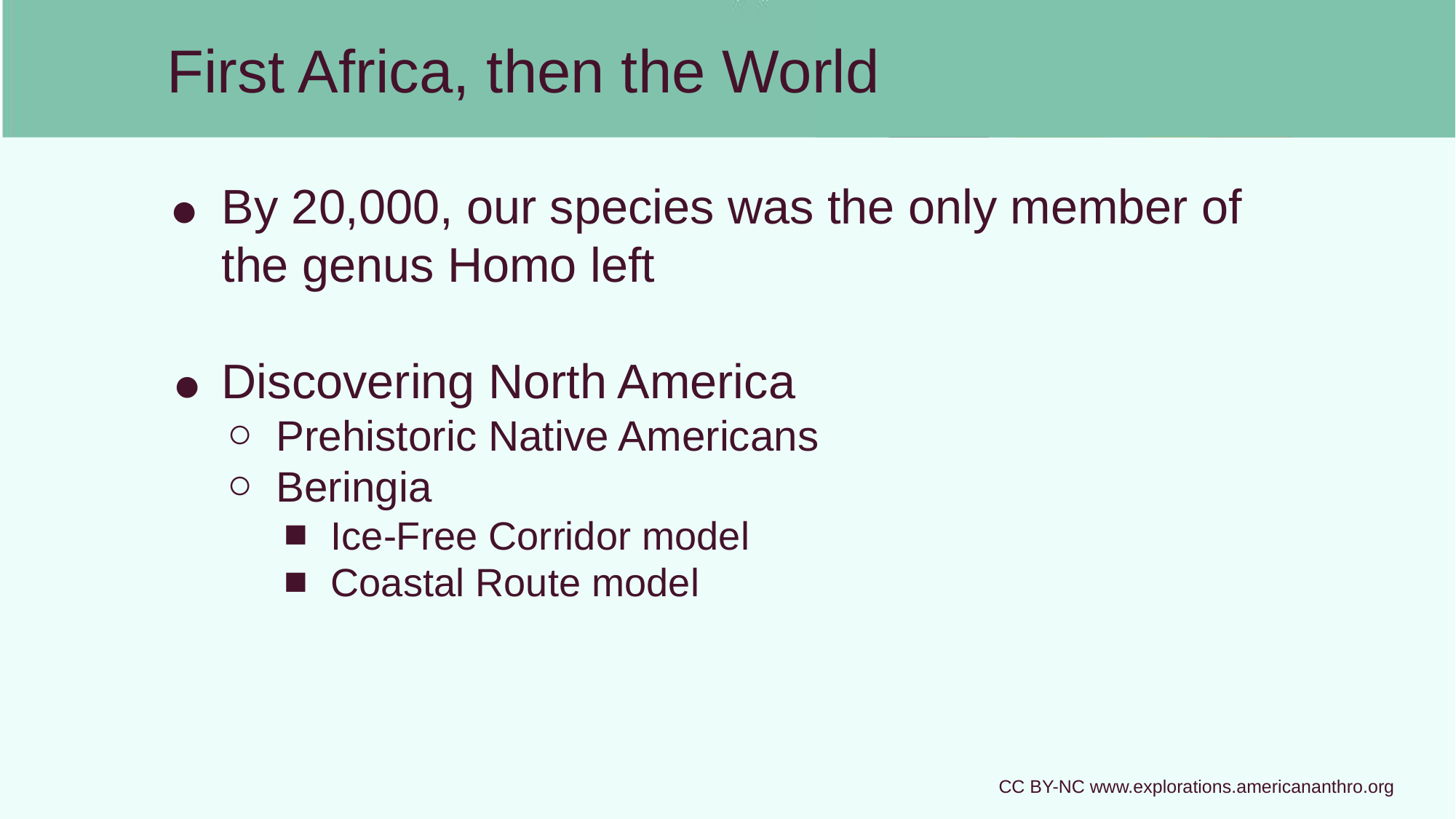

# First Africa, then the World
By 20,000, our species was the only member of the genus Homo left

Discovering North America
Prehistoric Native Americans
Beringia
Ice-Free Corridor model
Coastal Route model